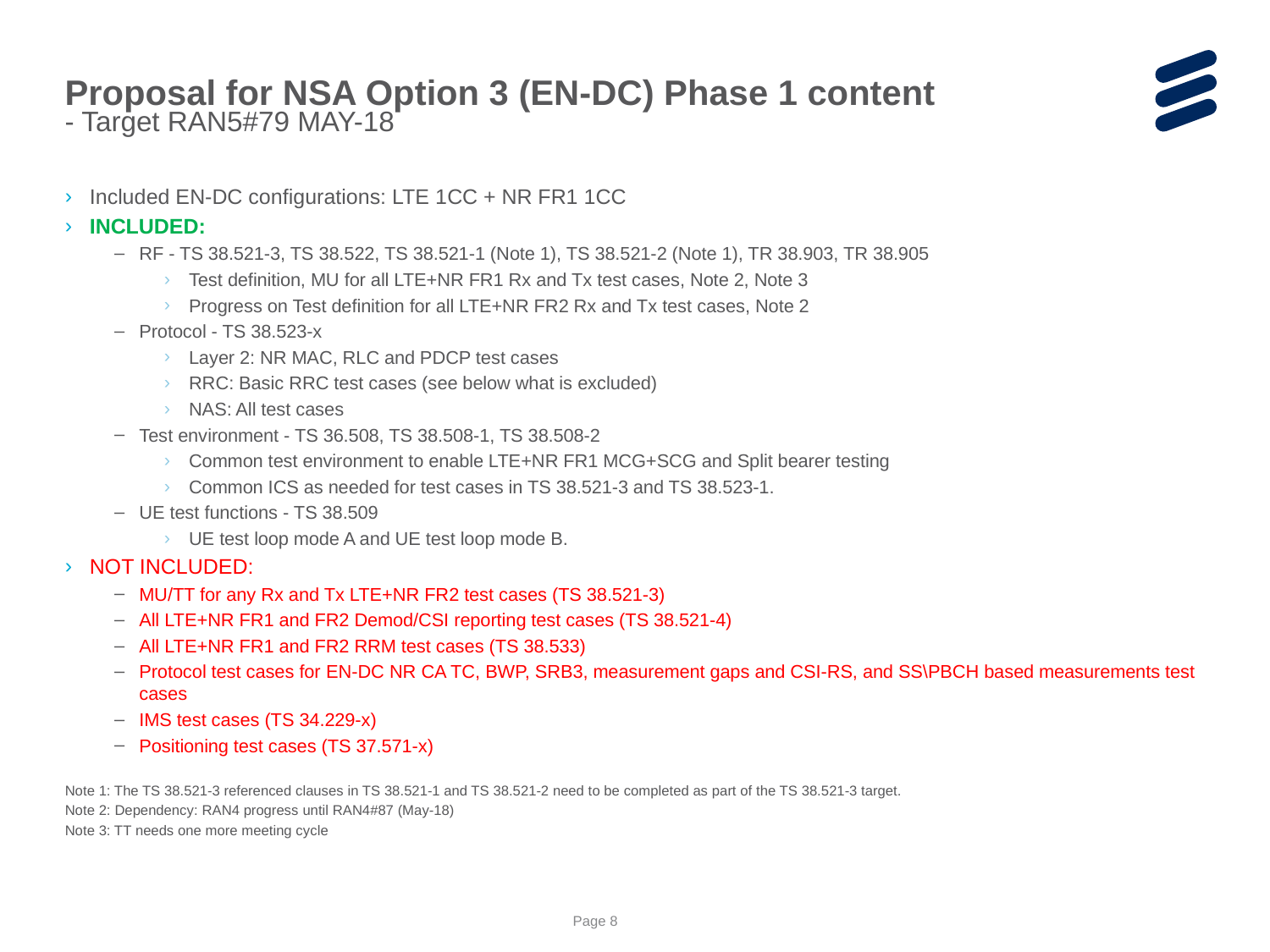

Proposal for NSA Option 3 (EN-DC) Phase 1 content
- Target RAN5#79 MAY-18
Included EN-DC configurations: LTE 1CC + NR FR1 1CC
INCLUDED:
RF - TS 38.521-3, TS 38.522, TS 38.521-1 (Note 1), TS 38.521-2 (Note 1), TR 38.903, TR 38.905
Test definition, MU for all LTE+NR FR1 Rx and Tx test cases, Note 2, Note 3
Progress on Test definition for all LTE+NR FR2 Rx and Tx test cases, Note 2
Protocol - TS 38.523-x
Layer 2: NR MAC, RLC and PDCP test cases
RRC: Basic RRC test cases (see below what is excluded)
NAS: All test cases
Test environment - TS 36.508, TS 38.508-1, TS 38.508-2
Common test environment to enable LTE+NR FR1 MCG+SCG and Split bearer testing
Common ICS as needed for test cases in TS 38.521-3 and TS 38.523-1.
UE test functions - TS 38.509
UE test loop mode A and UE test loop mode B.
NOT INCLUDED:
MU/TT for any Rx and Tx LTE+NR FR2 test cases (TS 38.521-3)
All LTE+NR FR1 and FR2 Demod/CSI reporting test cases (TS 38.521-4)
All LTE+NR FR1 and FR2 RRM test cases (TS 38.533)
Protocol test cases for EN-DC NR CA TC, BWP, SRB3, measurement gaps and CSI-RS, and SS\PBCH based measurements test cases
IMS test cases (TS 34.229-x)
Positioning test cases (TS 37.571-x)
Note 1: The TS 38.521-3 referenced clauses in TS 38.521-1 and TS 38.521-2 need to be completed as part of the TS 38.521-3 target.
Note 2: Dependency: RAN4 progress until RAN4#87 (May-18)
Note 3: TT needs one more meeting cycle